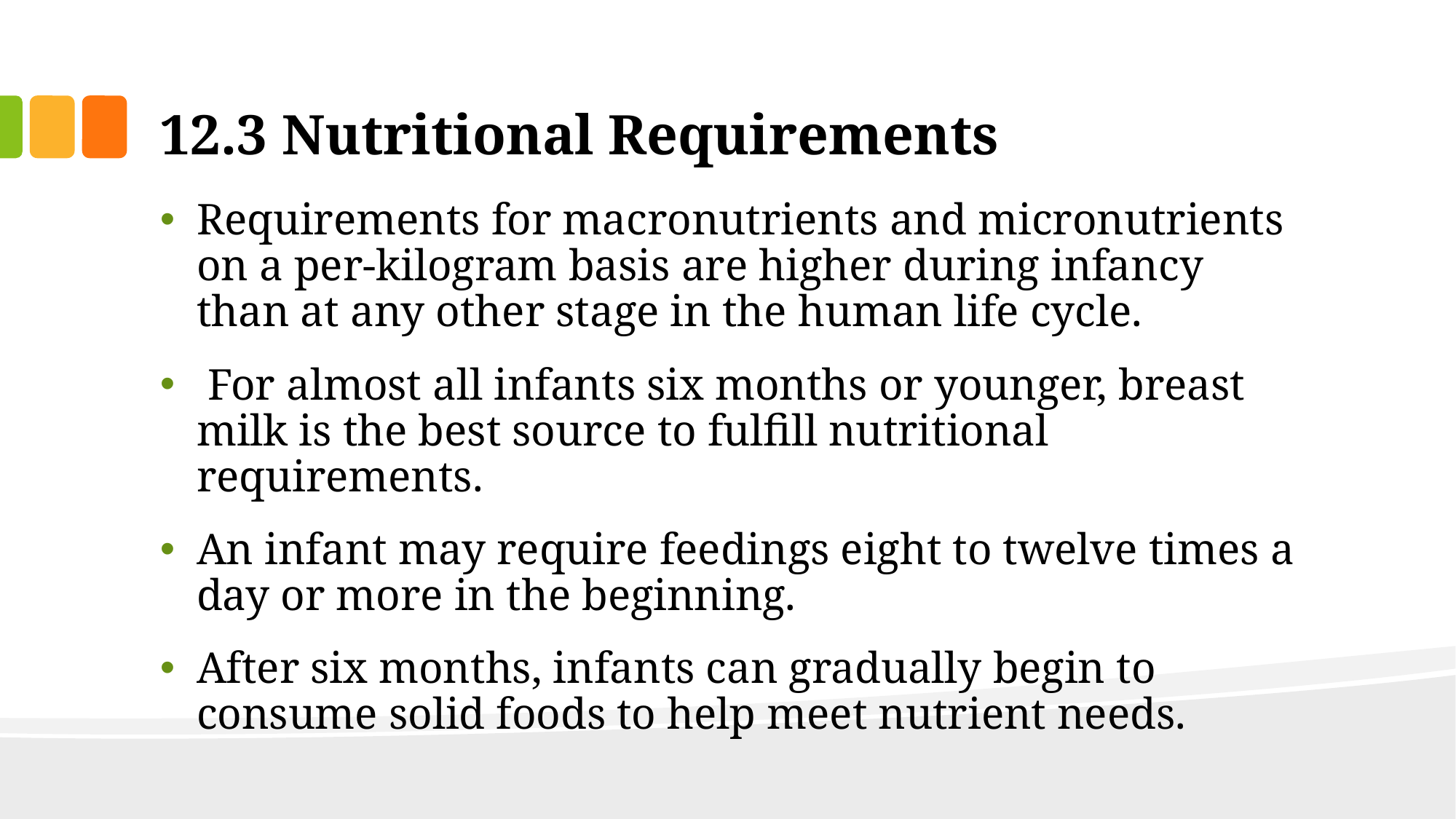

# 12.3 Nutritional Requirements
Requirements for macronutrients and micronutrients on a per-kilogram basis are higher during infancy than at any other stage in the human life cycle.
 For almost all infants six months or younger, breast milk is the best source to fulfill nutritional requirements.
An infant may require feedings eight to twelve times a day or more in the beginning.
After six months, infants can gradually begin to consume solid foods to help meet nutrient needs.